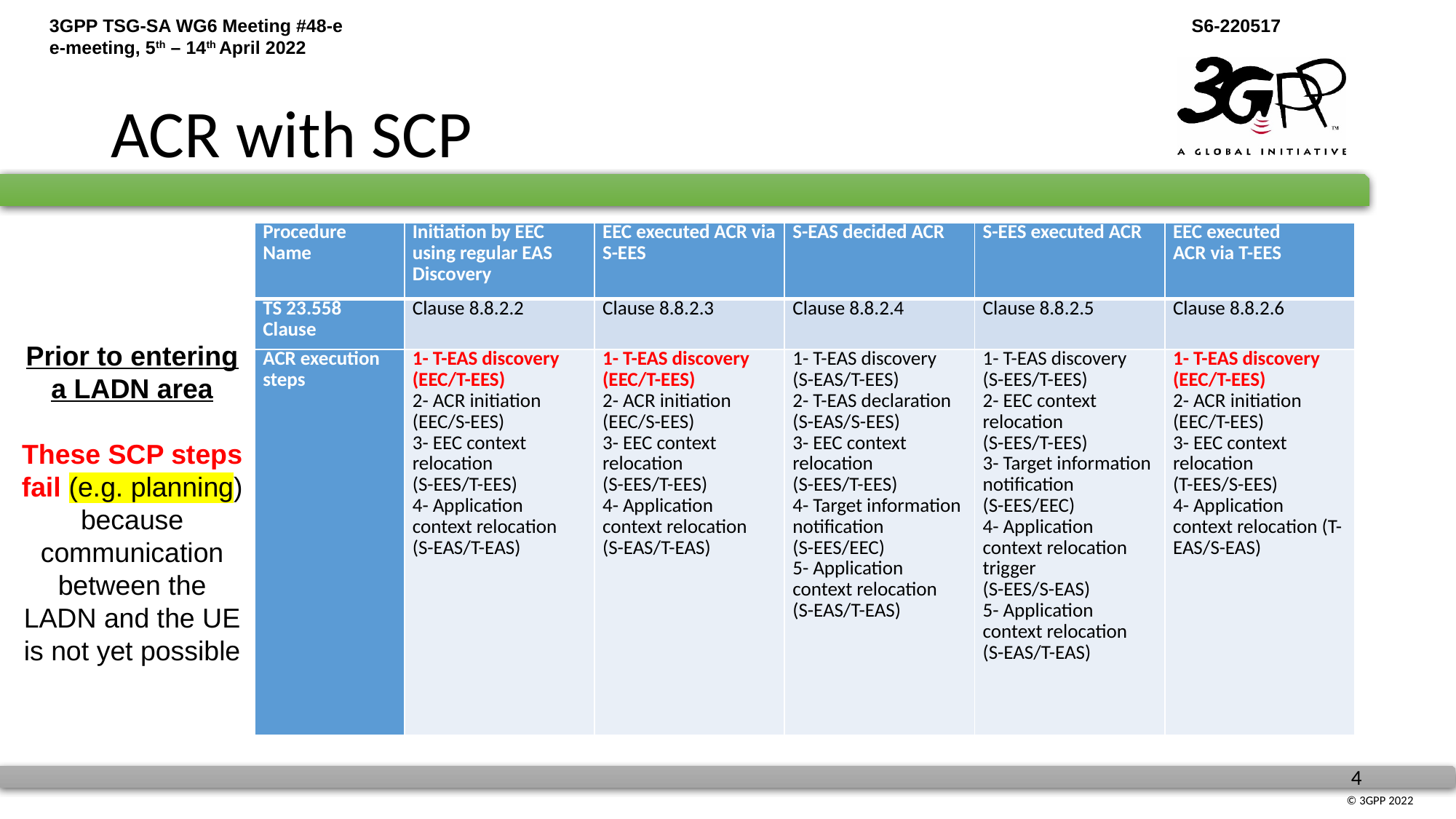

# ACR with SCP
| Procedure Name | Initiation by EEC using regular EAS Discovery | EEC executed ACR via S-EES | S-EAS decided ACR | S-EES executed ACR | EEC executed ACR via T-EES |
| --- | --- | --- | --- | --- | --- |
| TS 23.558 Clause | Clause 8.8.2.2 | Clause 8.8.2.3 | Clause 8.8.2.4 | Clause 8.8.2.5 | Clause 8.8.2.6 |
| ACR execution steps | 1- T-EAS discovery (EEC/T-EES) 2- ACR initiation (EEC/S-EES) 3- EEC context relocation (S-EES/T-EES) 4- Application context relocation (S-EAS/T-EAS) | 1- T-EAS discovery (EEC/T-EES) 2- ACR initiation (EEC/S-EES) 3- EEC context relocation (S-EES/T-EES) 4- Application context relocation (S-EAS/T-EAS) | 1- T-EAS discovery (S-EAS/T-EES) 2- T-EAS declaration (S-EAS/S-EES) 3- EEC context relocation (S-EES/T-EES) 4- Target information notification (S-EES/EEC) 5- Application context relocation (S-EAS/T-EAS) | 1- T-EAS discovery (S-EES/T-EES) 2- EEC context relocation (S-EES/T-EES) 3- Target information notification (S-EES/EEC) 4- Application context relocation trigger (S-EES/S-EAS) 5- Application context relocation (S-EAS/T-EAS) | 1- T-EAS discovery (EEC/T-EES) 2- ACR initiation (EEC/T-EES) 3- EEC context relocation (T-EES/S-EES) 4- Application context relocation (T-EAS/S-EAS) |
Prior to entering a LADN area

These SCP steps fail (e.g. planning) because communication between the LADN and the UE is not yet possible